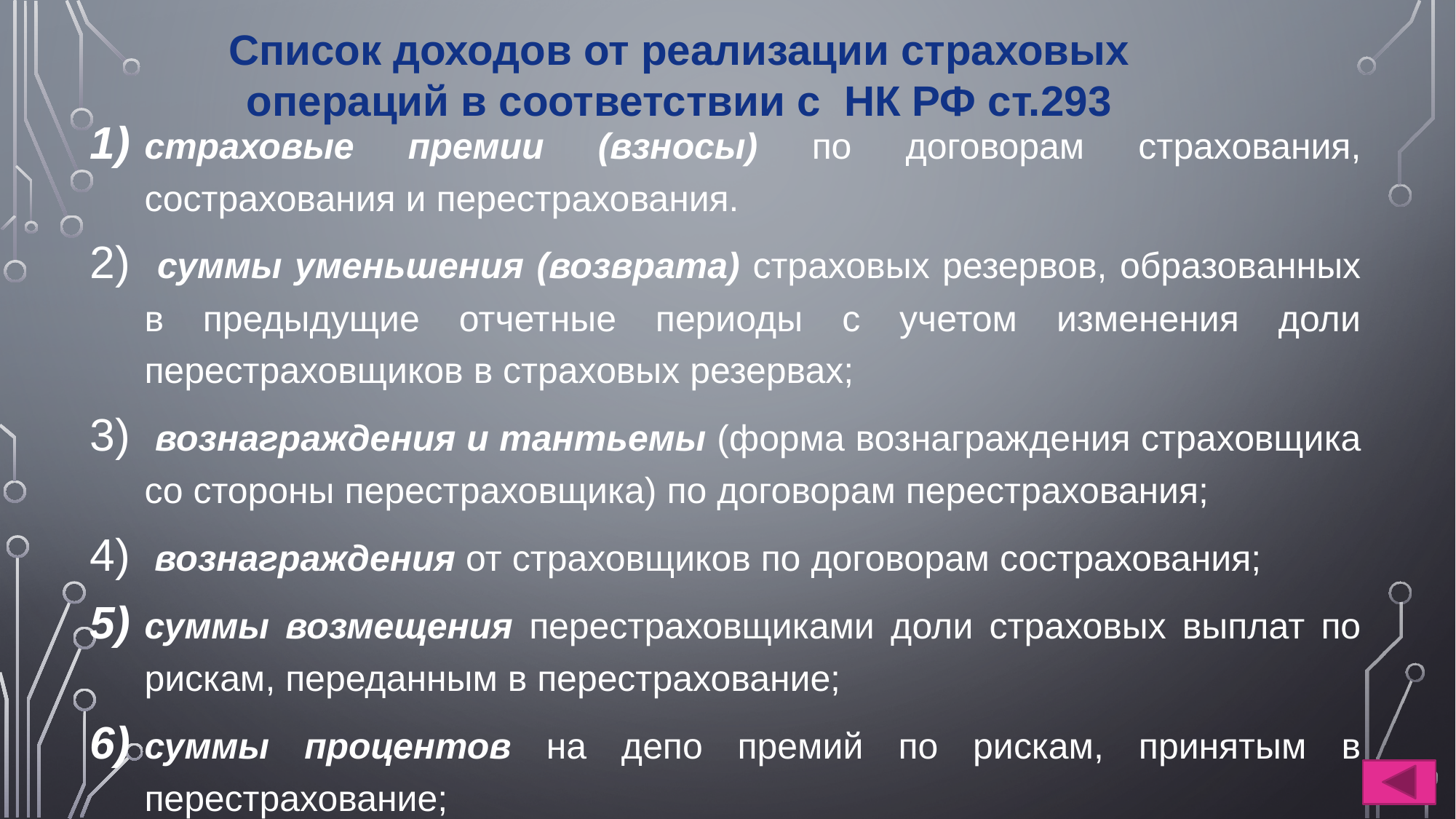

Список доходов от реализации страховых операций в соответствии с  НК РФ ст.293
страховые премии (взносы) по договорам страхования, сострахования и перестрахования.
 суммы уменьшения (возврата) страховых резервов, образованных в предыдущие отчетные периоды с учетом изменения доли перестраховщиков в страховых резервах;
 вознаграждения и тантьемы (форма вознаграждения страховщика со стороны перестраховщика) по договорам перестрахования;
 вознаграждения от страховщиков по договорам сострахования;
суммы возмещения перестраховщиками доли страховых выплат по рискам, переданным в перестрахование;
суммы процентов на депо премий по рискам, принятым в перестрахование;